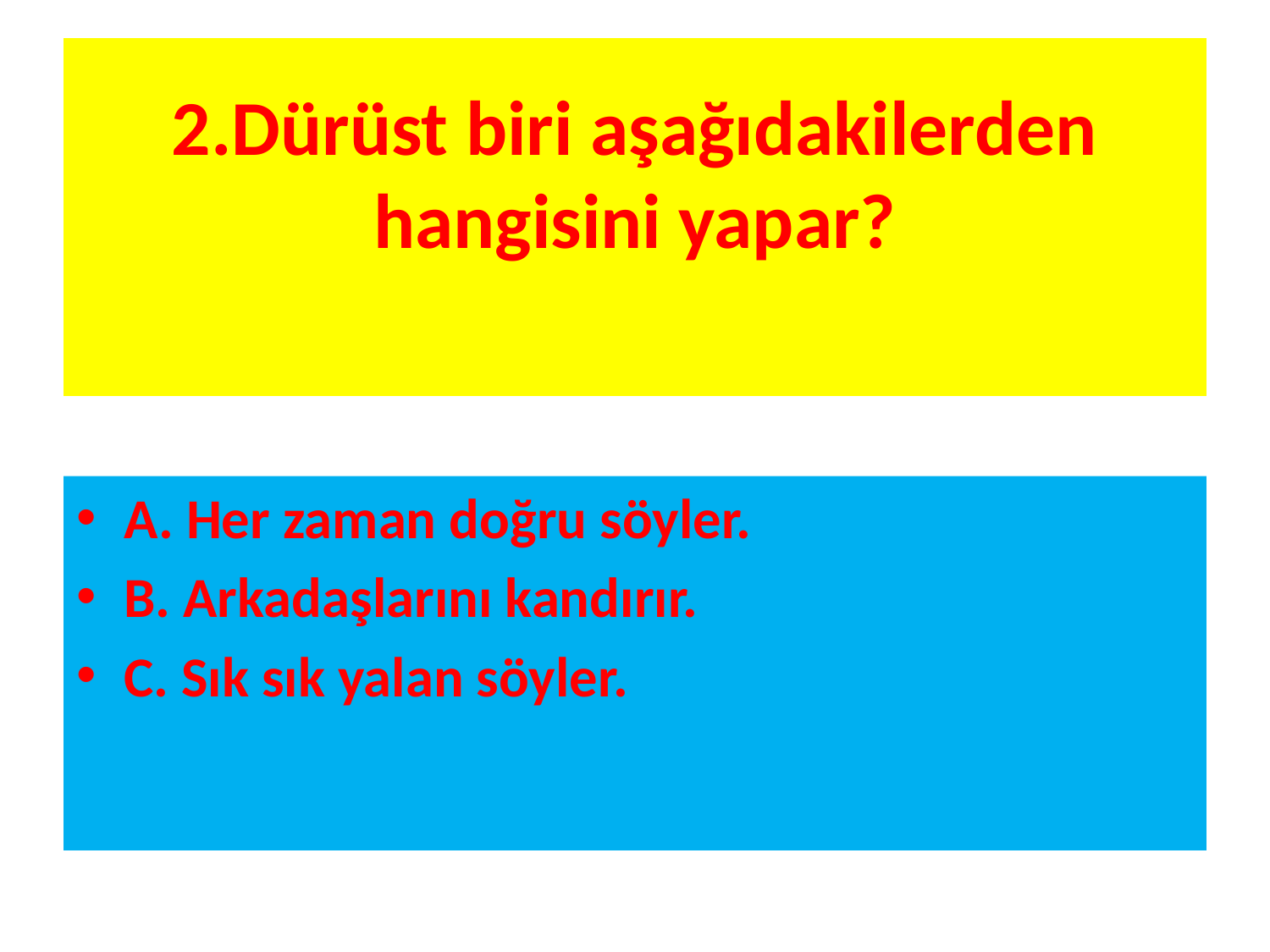

# 2.Dürüst biri aşağıdakilerden hangisini yapar?
A. Her zaman doğru söyler.
B. Arkadaşlarını kandırır.
C. Sık sık yalan söyler.